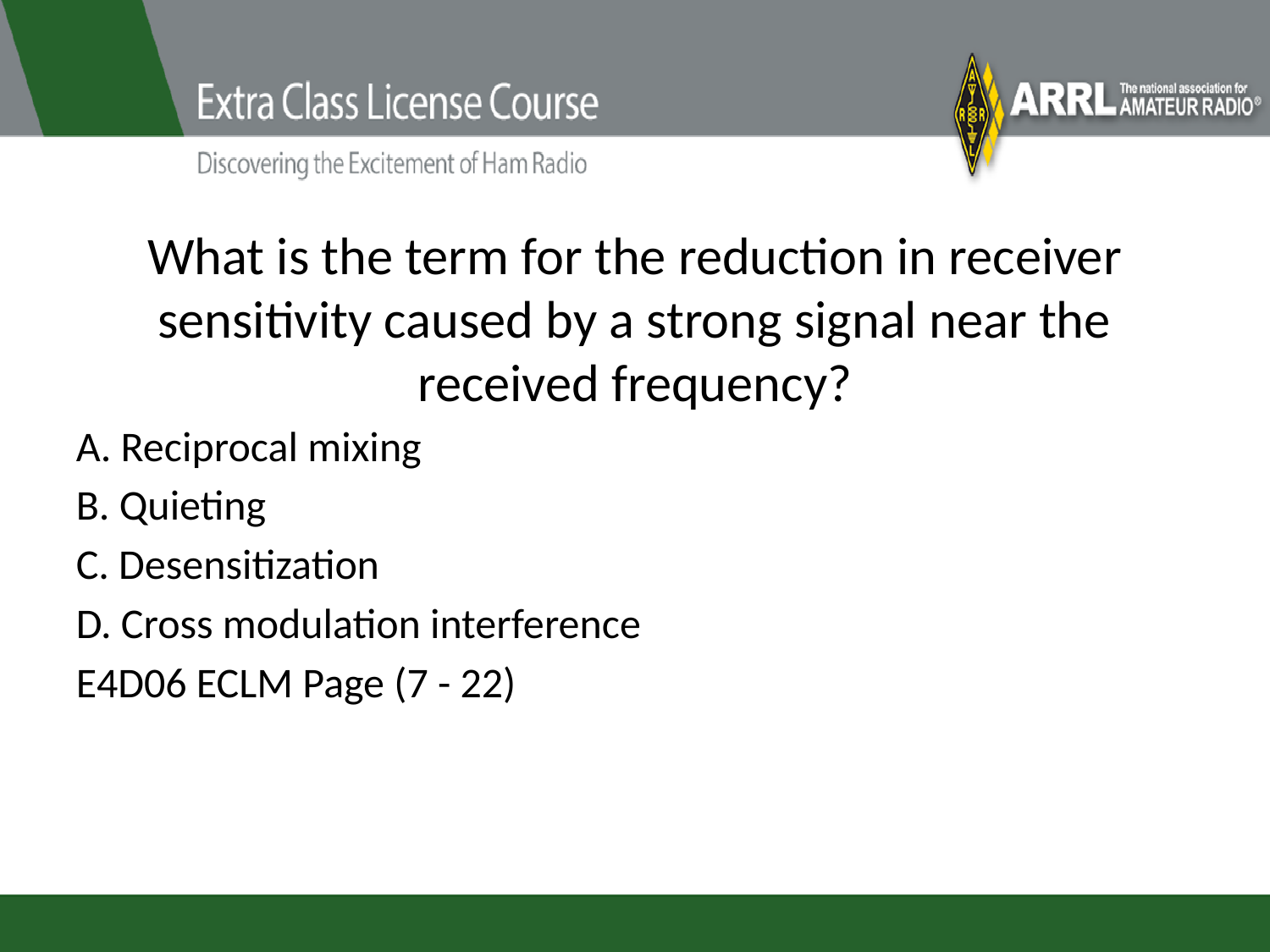

# What is the term for the reduction in receiver sensitivity caused by a strong signal near the received frequency?
A. Reciprocal mixing
B. Quieting
C. Desensitization
D. Cross modulation interference
E4D06 ECLM Page (7 - 22)